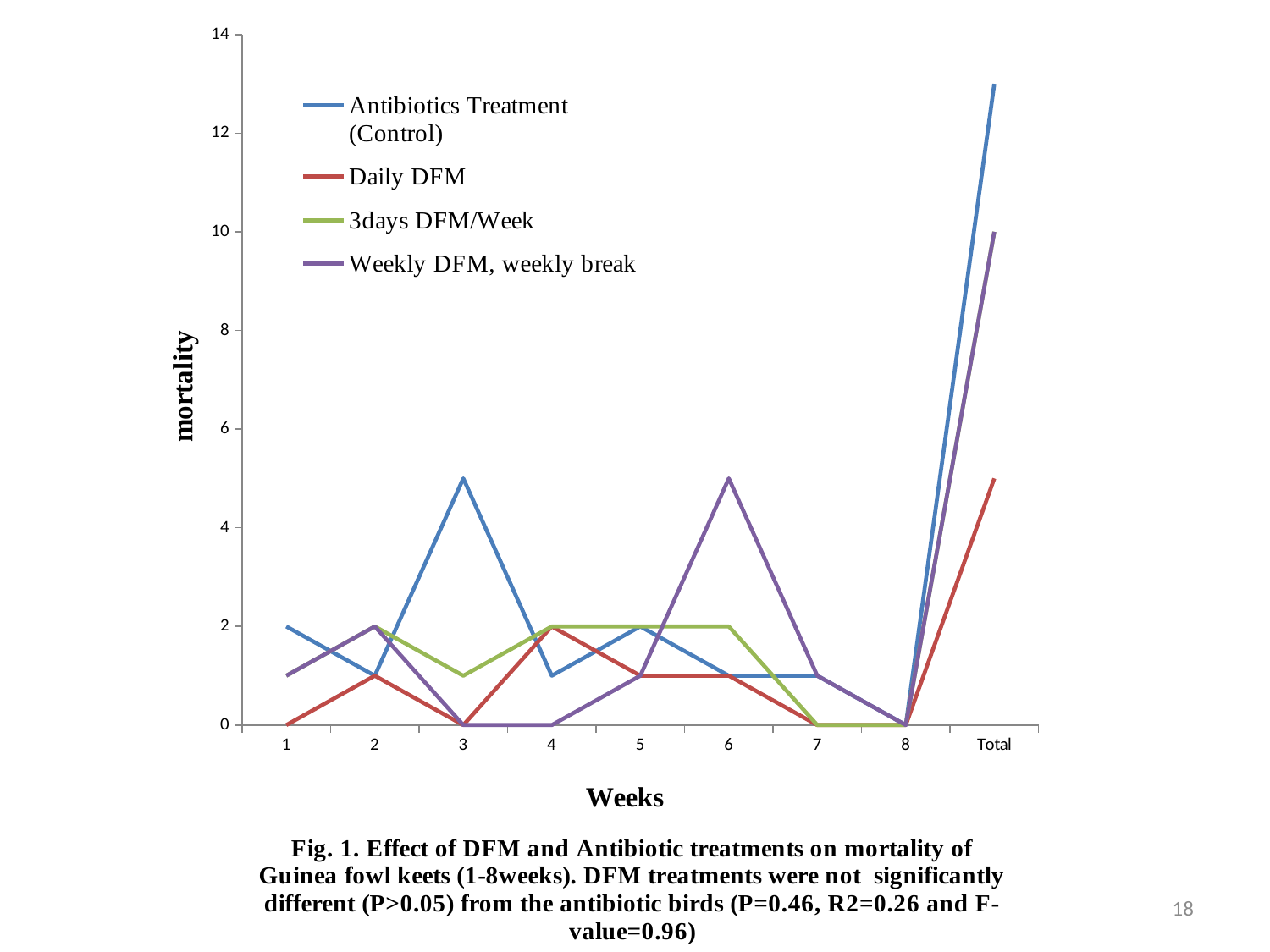

### Chart: Fig. 1. Effect of DFM and Antibiotic treatments on mortality of Guinea fowl keets (1-8weeks). DFM treatments were not  significantly different (P>0.05) from the antibiotic birds (P=0.46, R2=0.26 and F-value=0.96)

| Category | Antibiotics Treatment (Control) | Daily DFM | 3days DFM/Week | Weekly DFM, weekly break |
|---|---|---|---|---|
| 1 | 2.0 | 0.0 | 1.0 | 1.0 |
| 2 | 1.0 | 1.0 | 2.0 | 2.0 |
| 3 | 5.0 | 0.0 | 1.0 | 0.0 |
| 4 | 1.0 | 2.0 | 2.0 | 0.0 |
| 5 | 2.0 | 1.0 | 2.0 | 1.0 |
| 6 | 1.0 | 1.0 | 2.0 | 5.0 |
| 7 | 1.0 | 0.0 | 0.0 | 1.0 |
| 8 | 0.0 | 0.0 | 0.0 | 0.0 |
| Total | 13.0 | 5.0 | 10.0 | 10.0 |
18